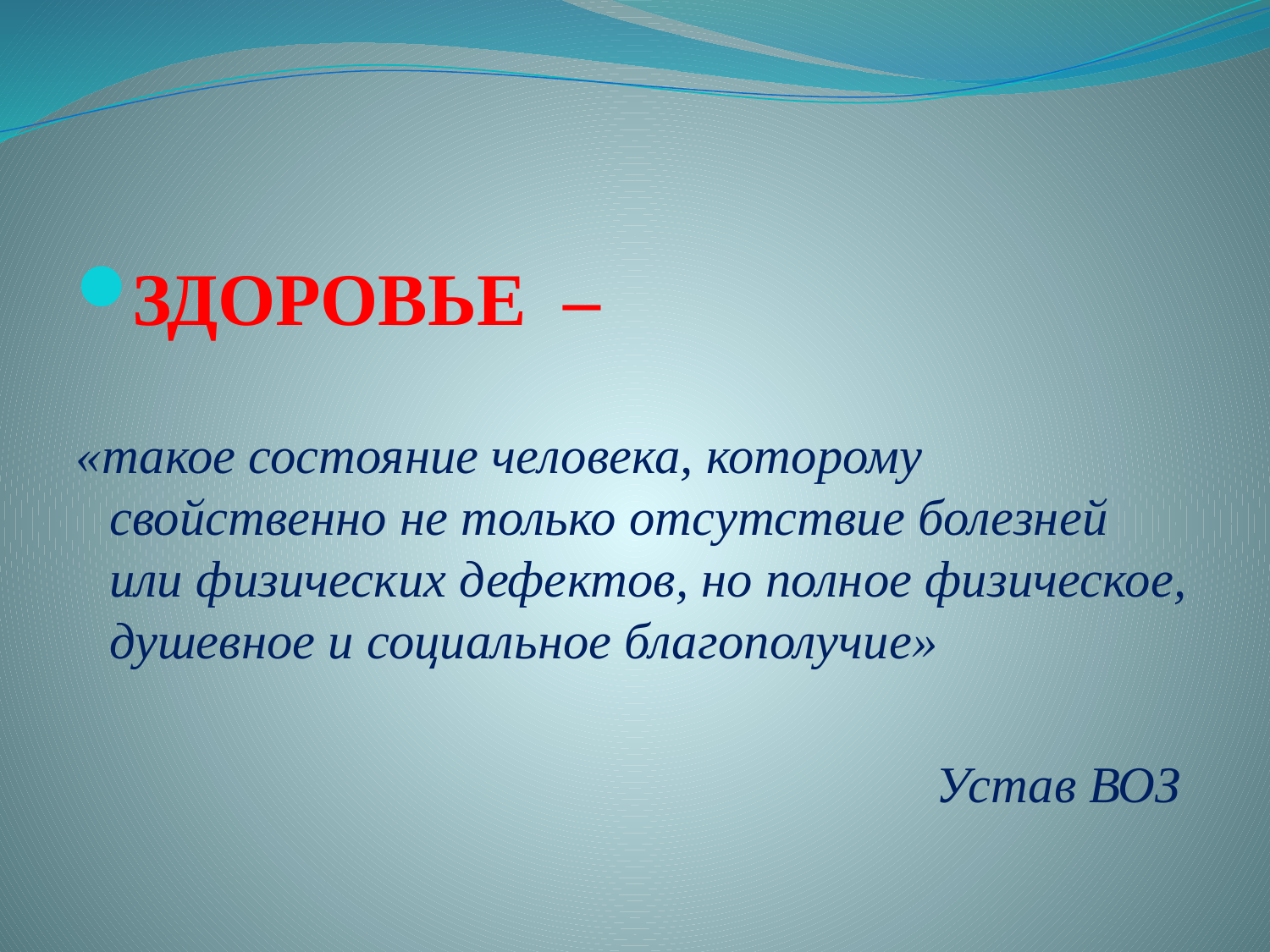

ЗДОРОВЬЕ  –

«такое состояние человека, которому свойственно не только отсутствие болезней или физических дефектов, но полное физическое, душевное и социальное благополучие»

Устав ВОЗ